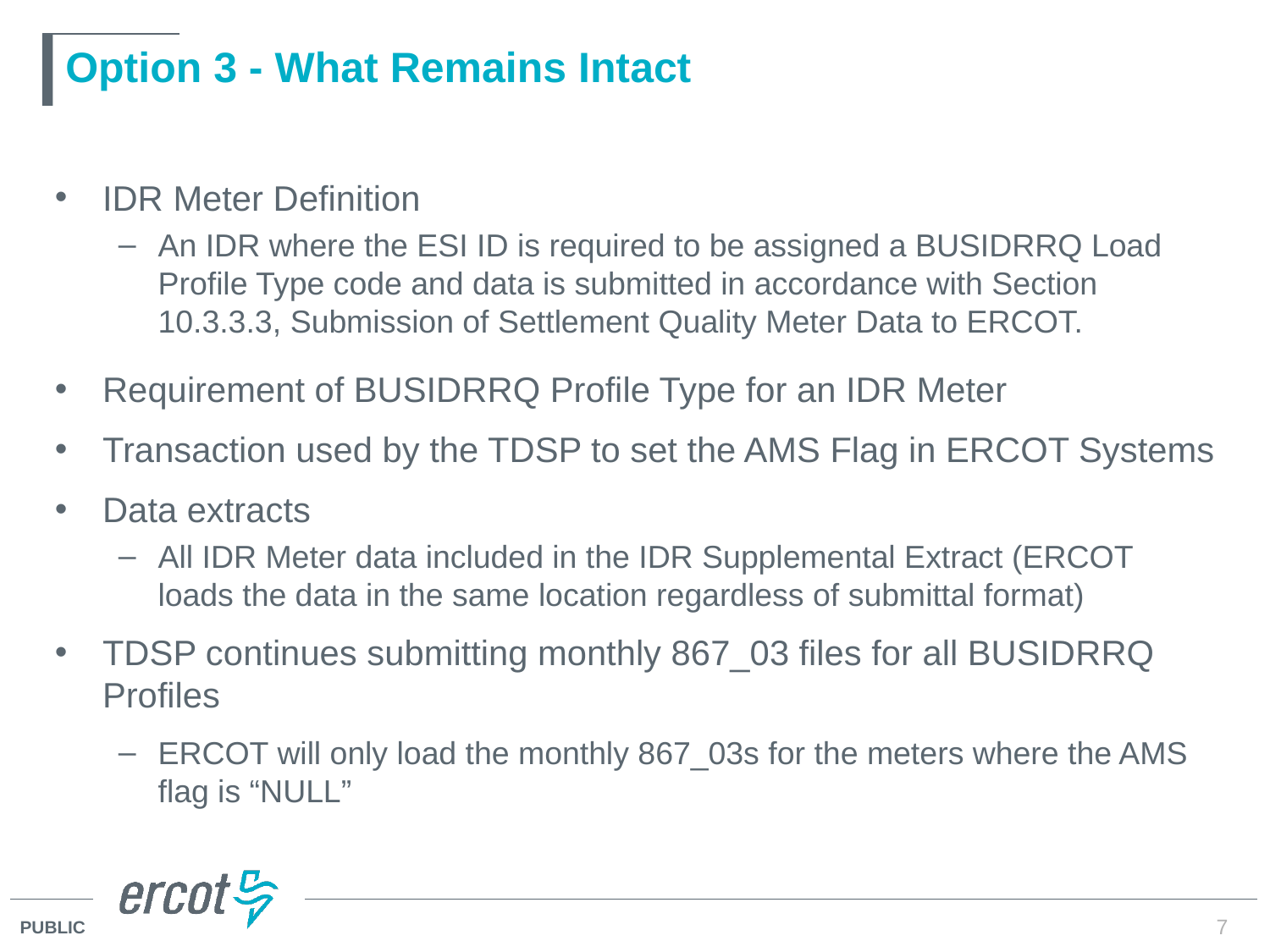

# Option 3 - What Remains Intact
IDR Meter Definition
An IDR where the ESI ID is required to be assigned a BUSIDRRQ Load Profile Type code and data is submitted in accordance with Section 10.3.3.3, Submission of Settlement Quality Meter Data to ERCOT.
Requirement of BUSIDRRQ Profile Type for an IDR Meter
Transaction used by the TDSP to set the AMS Flag in ERCOT Systems
Data extracts
All IDR Meter data included in the IDR Supplemental Extract (ERCOT loads the data in the same location regardless of submittal format)
TDSP continues submitting monthly 867_03 files for all BUSIDRRQ Profiles
ERCOT will only load the monthly 867_03s for the meters where the AMS flag is “NULL”

7